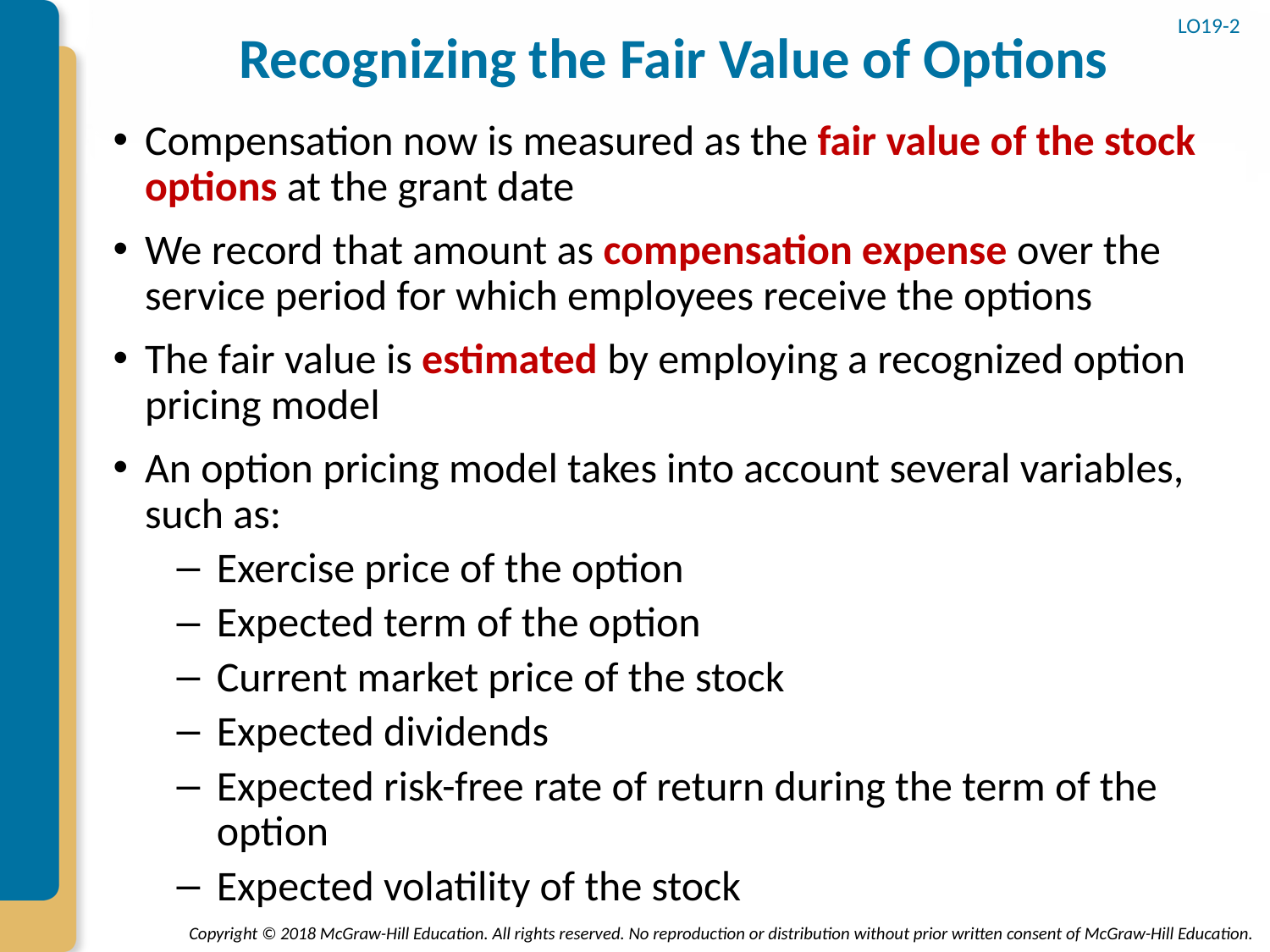

# Recognizing the Fair Value of Options
LO19-2
Compensation now is measured as the fair value of the stock options at the grant date
We record that amount as compensation expense over the service period for which employees receive the options
The fair value is estimated by employing a recognized option pricing model
An option pricing model takes into account several variables, such as:
Exercise price of the option
Expected term of the option
Current market price of the stock
Expected dividends
Expected risk-free rate of return during the term of the option
Expected volatility of the stock